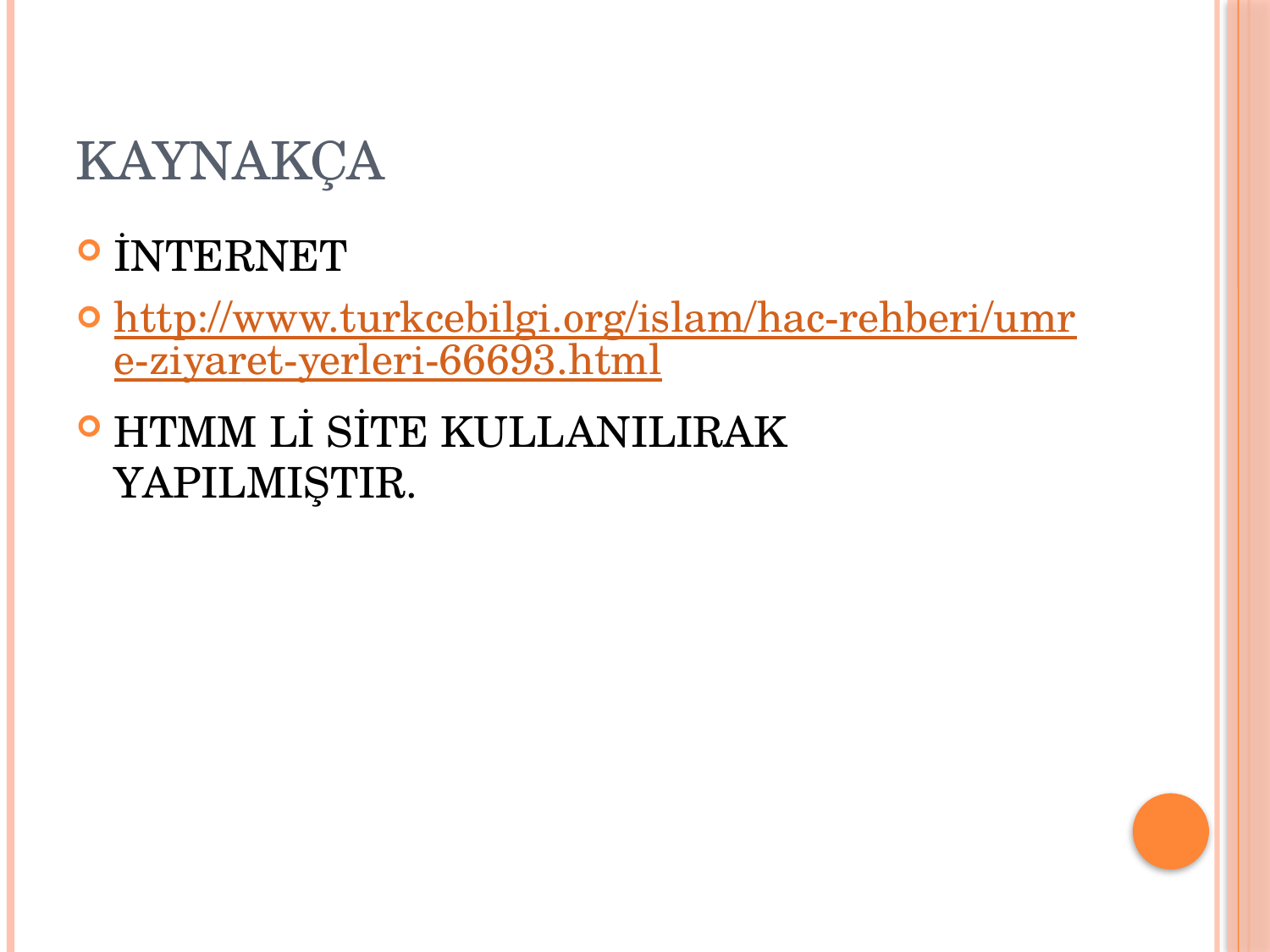

# KAYNAKÇA
İNTERNET
http://www.turkcebilgi.org/islam/hac-rehberi/umre-ziyaret-yerleri-66693.html
HTMM Lİ SİTE KULLANILIRAK YAPILMIŞTIR.